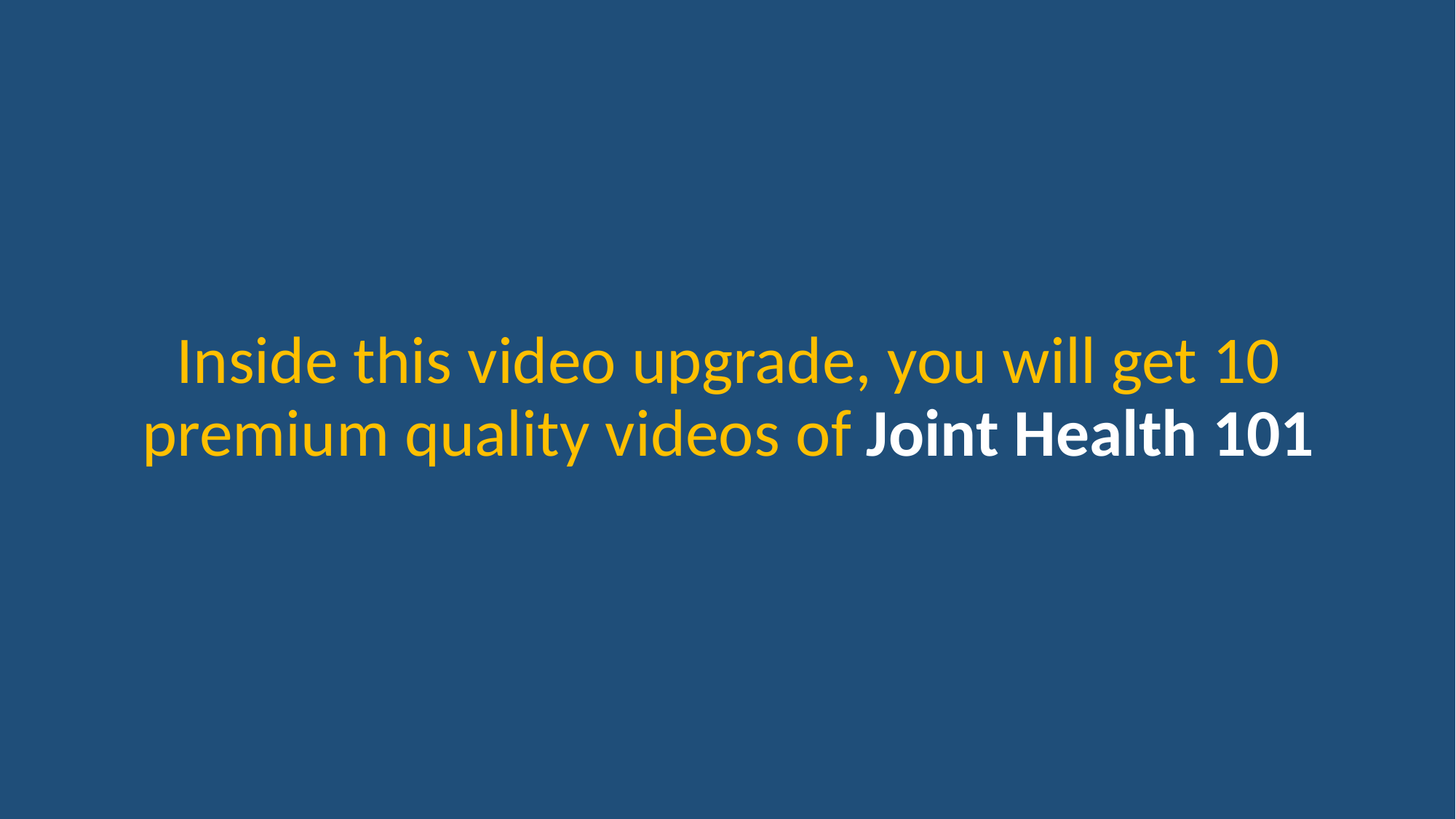

Inside this video upgrade, you will get 10 premium quality videos of Joint Health 101